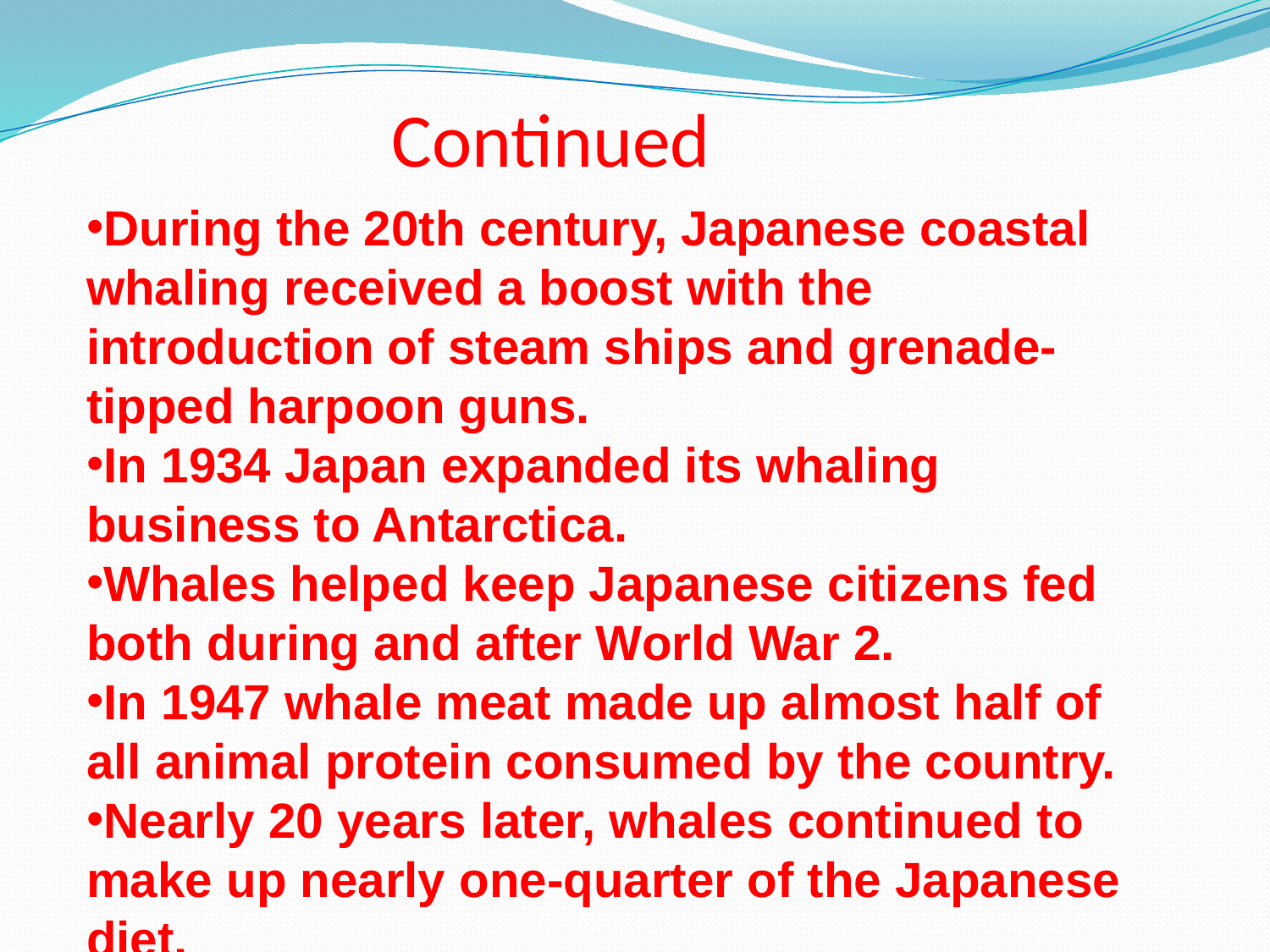

# Continued
During the 20th century, Japanese coastal whaling received a boost with the introduction of steam ships and grenade-tipped harpoon guns.
In 1934 Japan expanded its whaling business to Antarctica.
Whales helped keep Japanese citizens fed both during and after World War 2.
In 1947 whale meat made up almost half of all animal protein consumed by the country.
Nearly 20 years later, whales continued to make up nearly one-quarter of the Japanese diet.